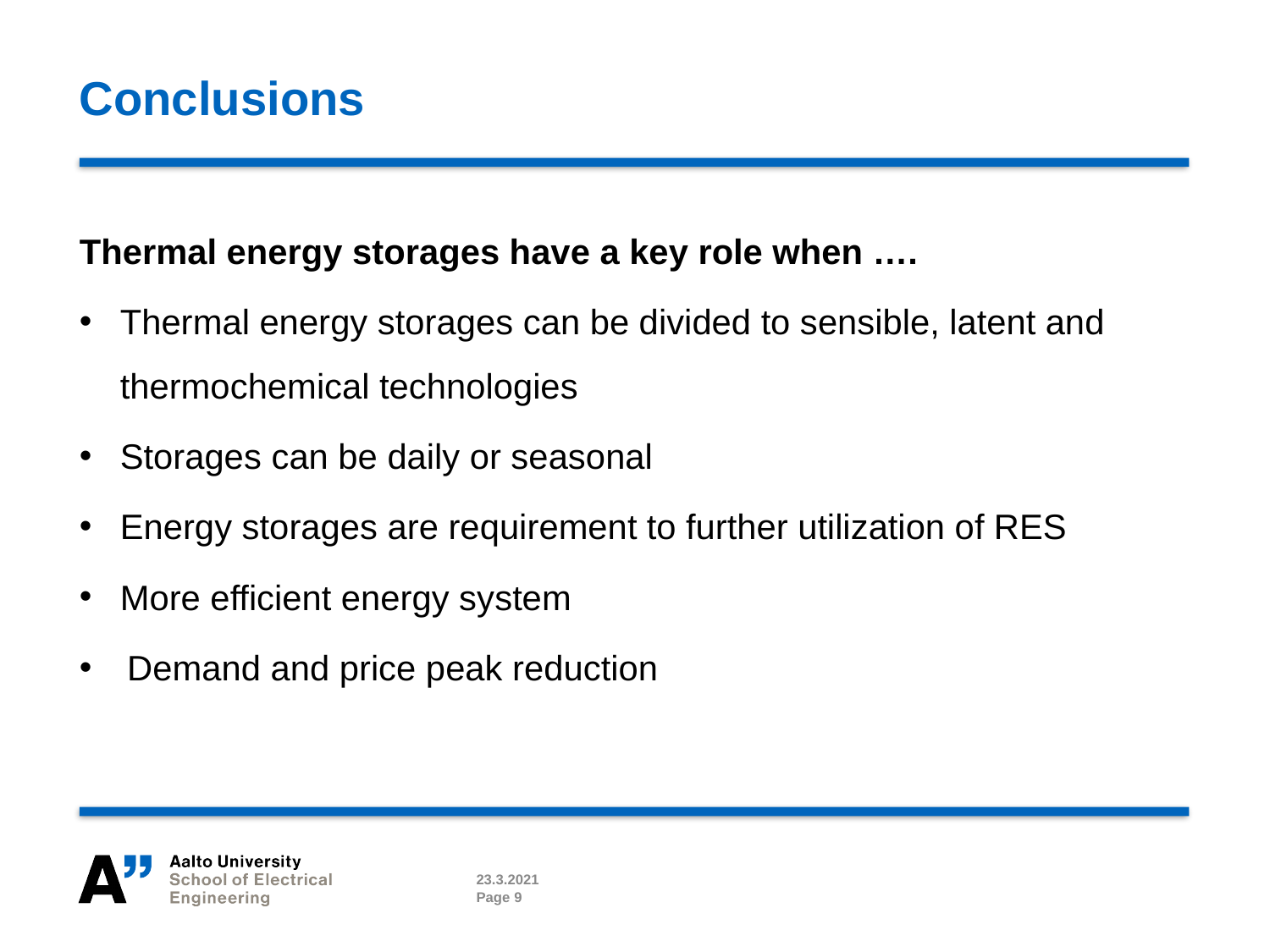

# Conclusions
Thermal energy storages have a key role when ….
Thermal energy storages can be divided to sensible, latent and thermochemical technologies
Storages can be daily or seasonal
Energy storages are requirement to further utilization of RES
More efficient energy system
Demand and price peak reduction

23.3.2021
Page 9